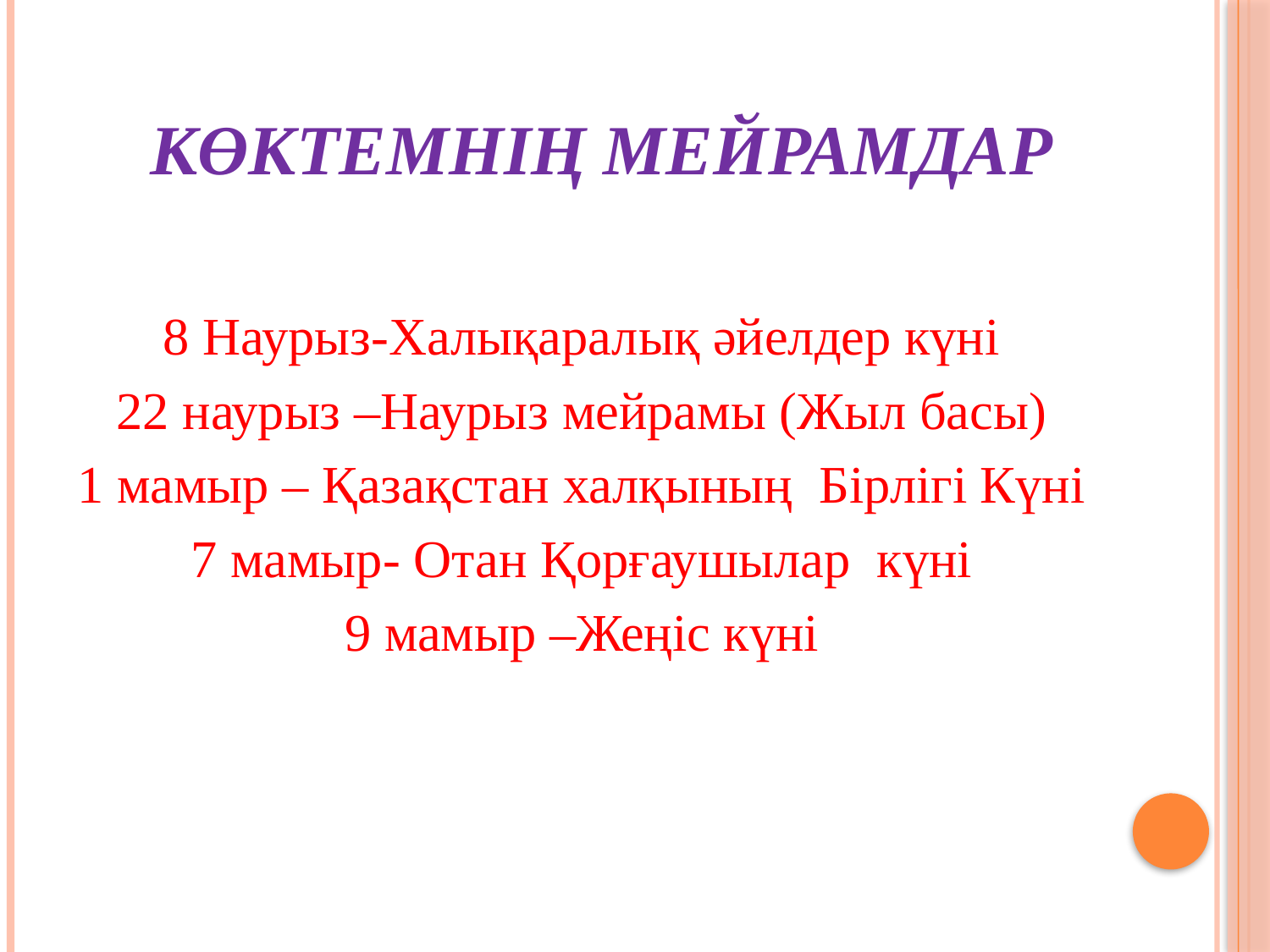

# Көктемнің мейрамдар

8 Наурыз-Халықаралық әйелдер күні
22 наурыз –Наурыз мейрамы (Жыл басы)
1 мамыр – Қазақстан халқының  Бірлігі Күні
7 мамыр- Отан Қорғаушылар  күні
9 мамыр –Жеңіс күні